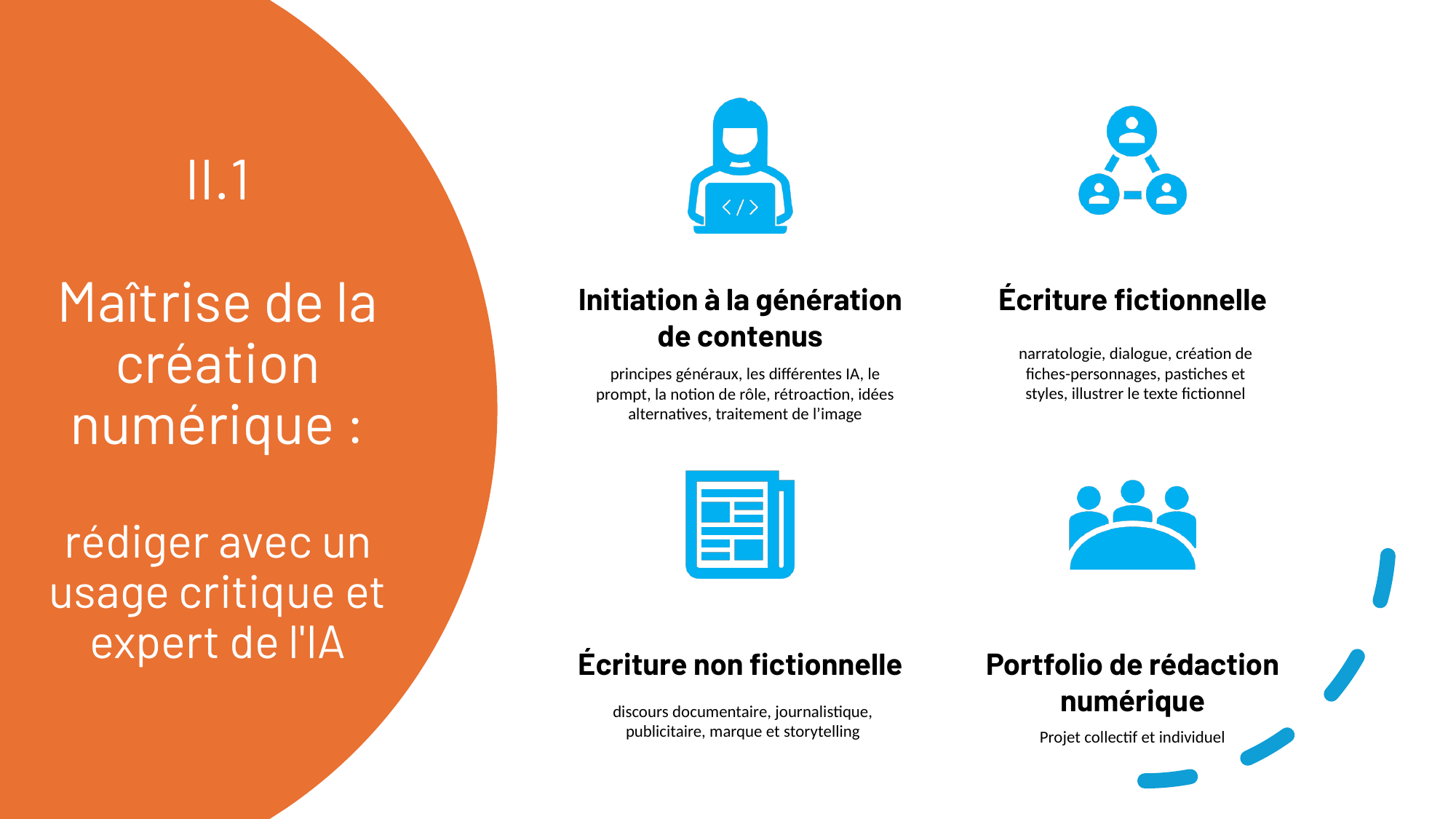

Initiation à la génération de contenus
Écriture fictionnelle
Écriture non fictionnelle
Portfolio de rédaction numérique
# II.1 Maîtrise de la création numérique : rédiger avec un usage critique et expert de l'IA

narratologie, dialogue, création de fiches-personnages, pastiches et styles, illustrer le texte fictionnel
principes généraux, les différentes IA, le prompt, la notion de rôle, rétroaction, idées alternatives, traitement de l’image
discours documentaire, journalistique, publicitaire, marque et storytelling
Projet collectif et individuel